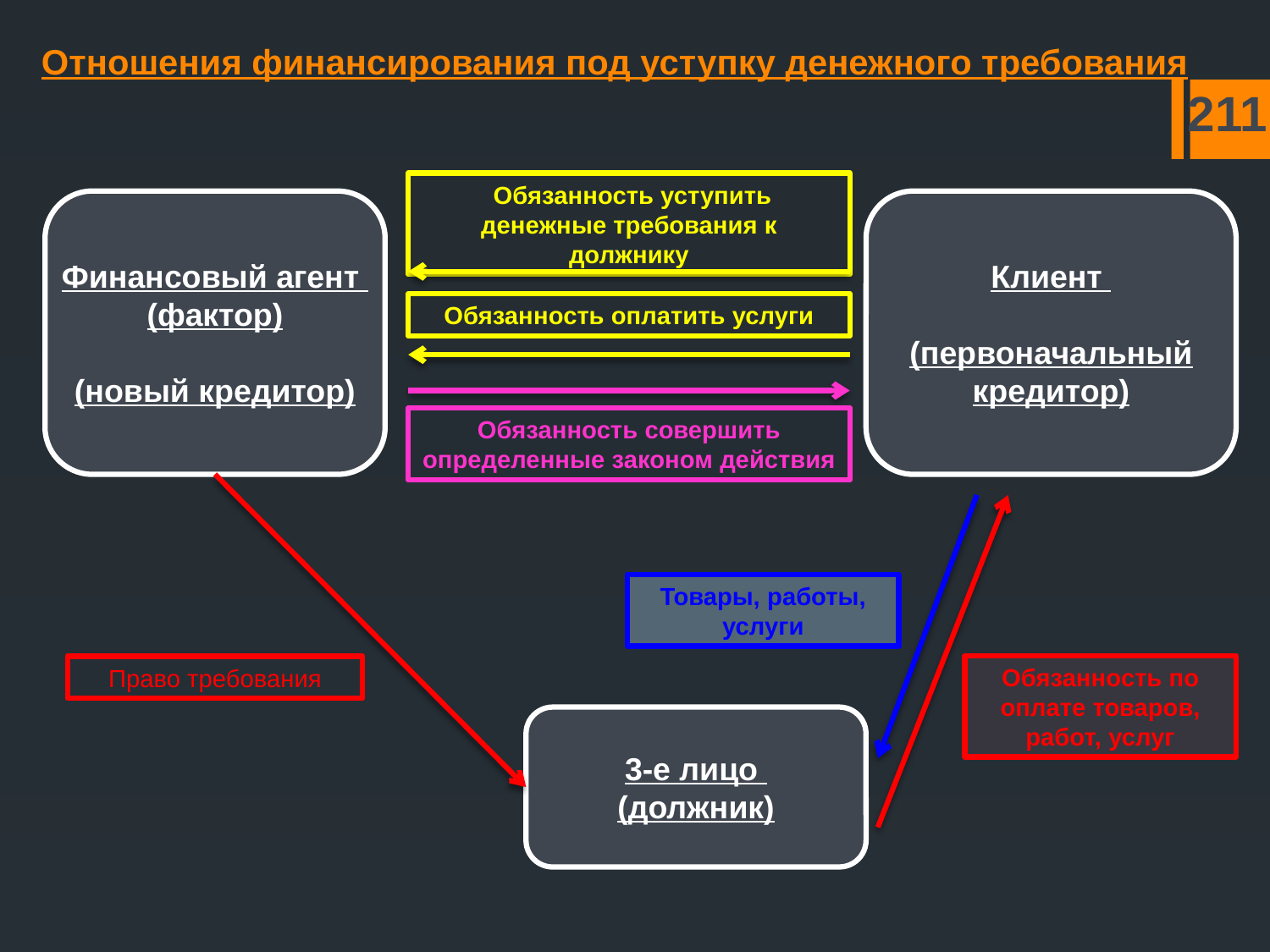

# Отношения финансирования под уступку денежного требования
211
 Обязанность уступить денежные требования к должнику
Финансовый агент
(фактор)

(новый кредитор)
Клиент

(первоначальный
кредитор)
Обязанность оплатить услуги
Обязанность совершить определенные законом действия
Товары, работы, услуги
Обязанность по оплате товаров, работ, услуг
Право требования
3-е лицо
(должник)